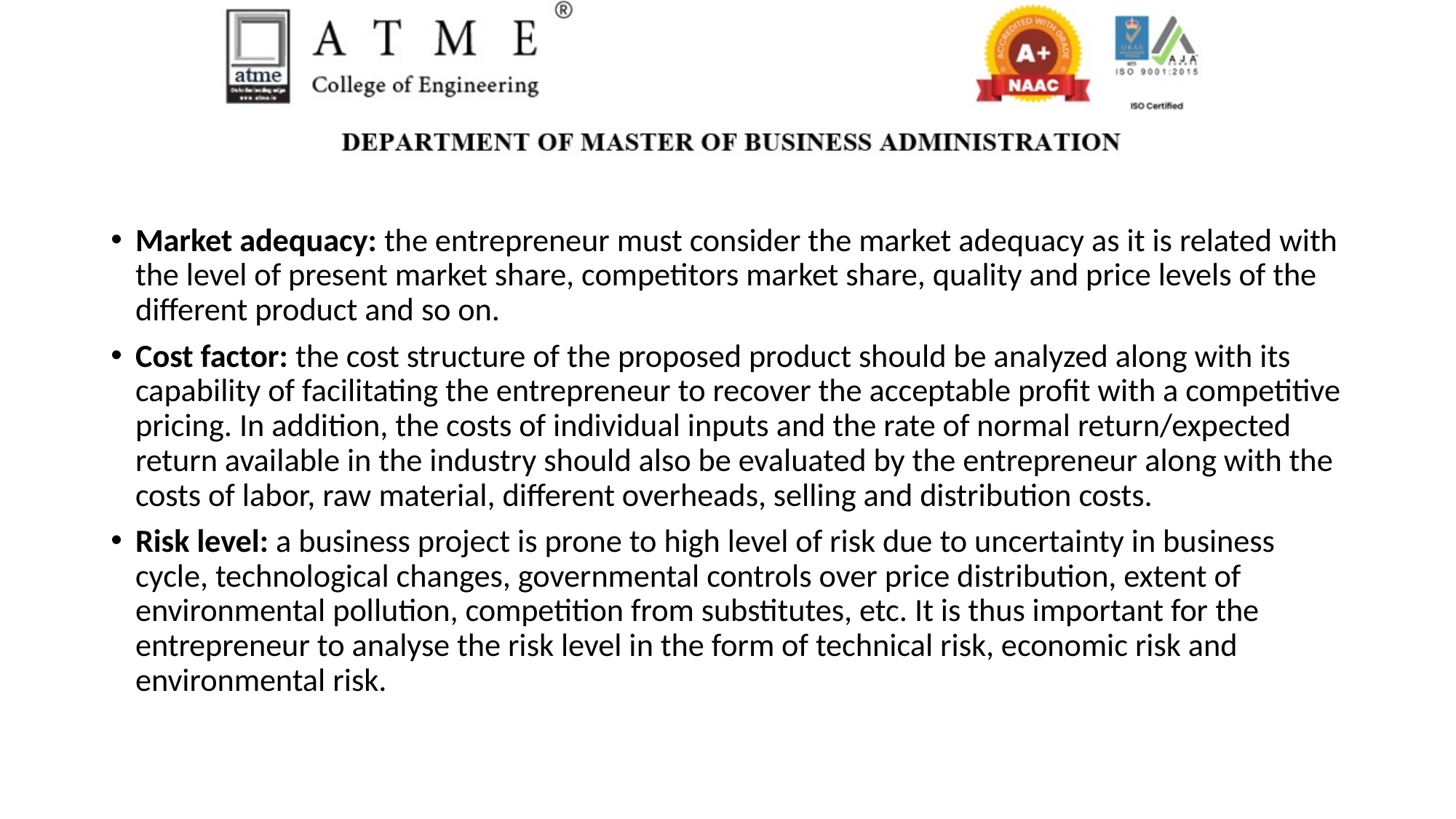

Market adequacy: the entrepreneur must consider the market adequacy as it is related with the level of present market share, competitors market share, quality and price levels of the different product and so on.
Cost factor: the cost structure of the proposed product should be analyzed along with its capability of facilitating the entrepreneur to recover the acceptable profit with a competitive pricing. In addition, the costs of individual inputs and the rate of normal return/expected return available in the industry should also be evaluated by the entrepreneur along with the costs of labor, raw material, different overheads, selling and distribution costs.
Risk level: a business project is prone to high level of risk due to uncertainty in business cycle, technological changes, governmental controls over price distribution, extent of environmental pollution, competition from substitutes, etc. It is thus important for the entrepreneur to analyse the risk level in the form of technical risk, economic risk and environmental risk.